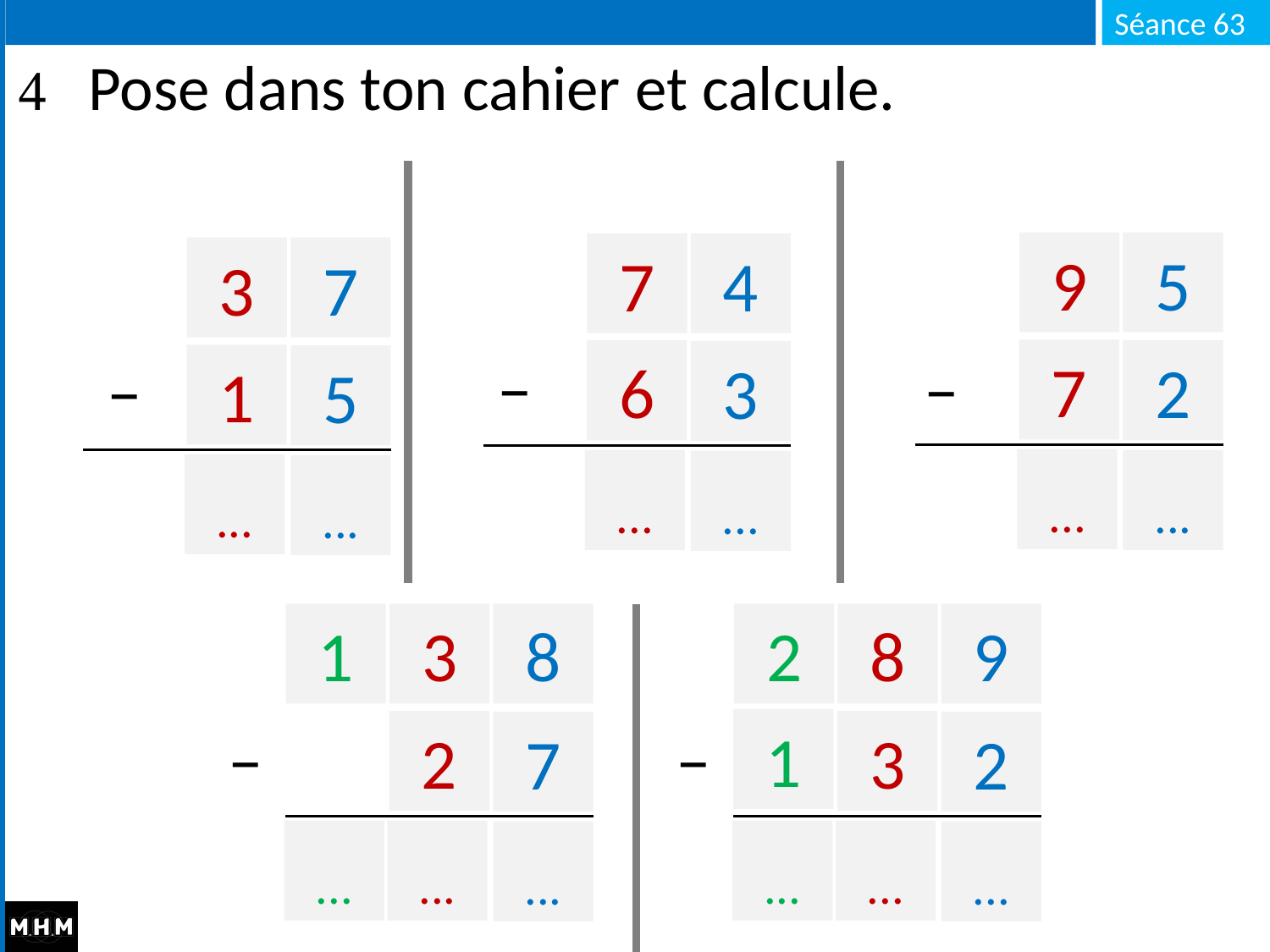

# Pose dans ton cahier et calcule.
9
5
7
4
3
7
–
–
–
7
2
6
3
1
5
...
...
...
...
...
...
1
3
8
2
8
9
–
–
1
2
3
7
2
...
...
...
...
...
...